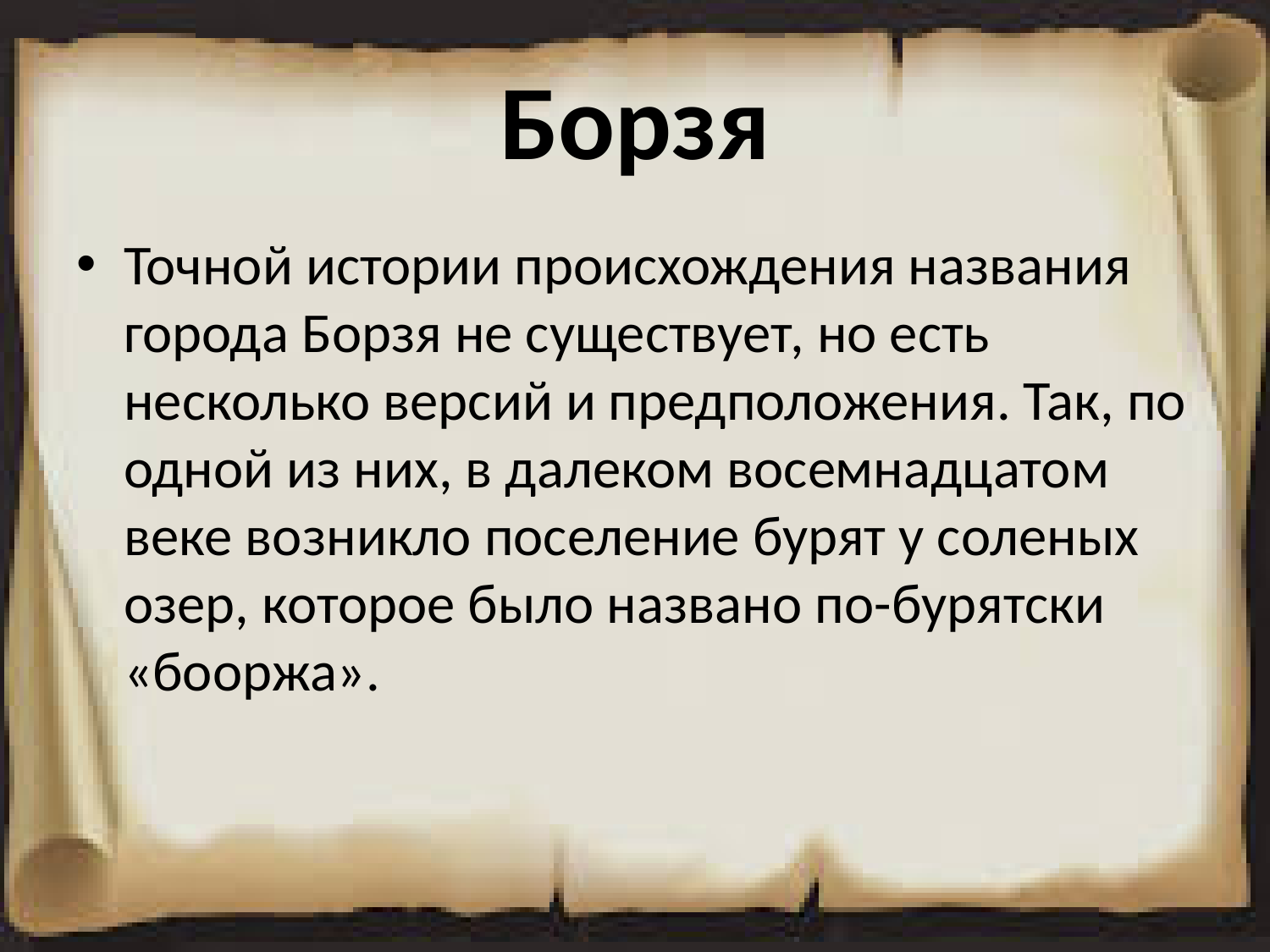

# Борзя
Точной истории происхождения названия города Борзя не существует, но есть несколько версий и предположения. Так, по одной из них, в далеком восемнадцатом веке возникло поселение бурят у соленых озер, которое было названо по-бурятски «бооржа».